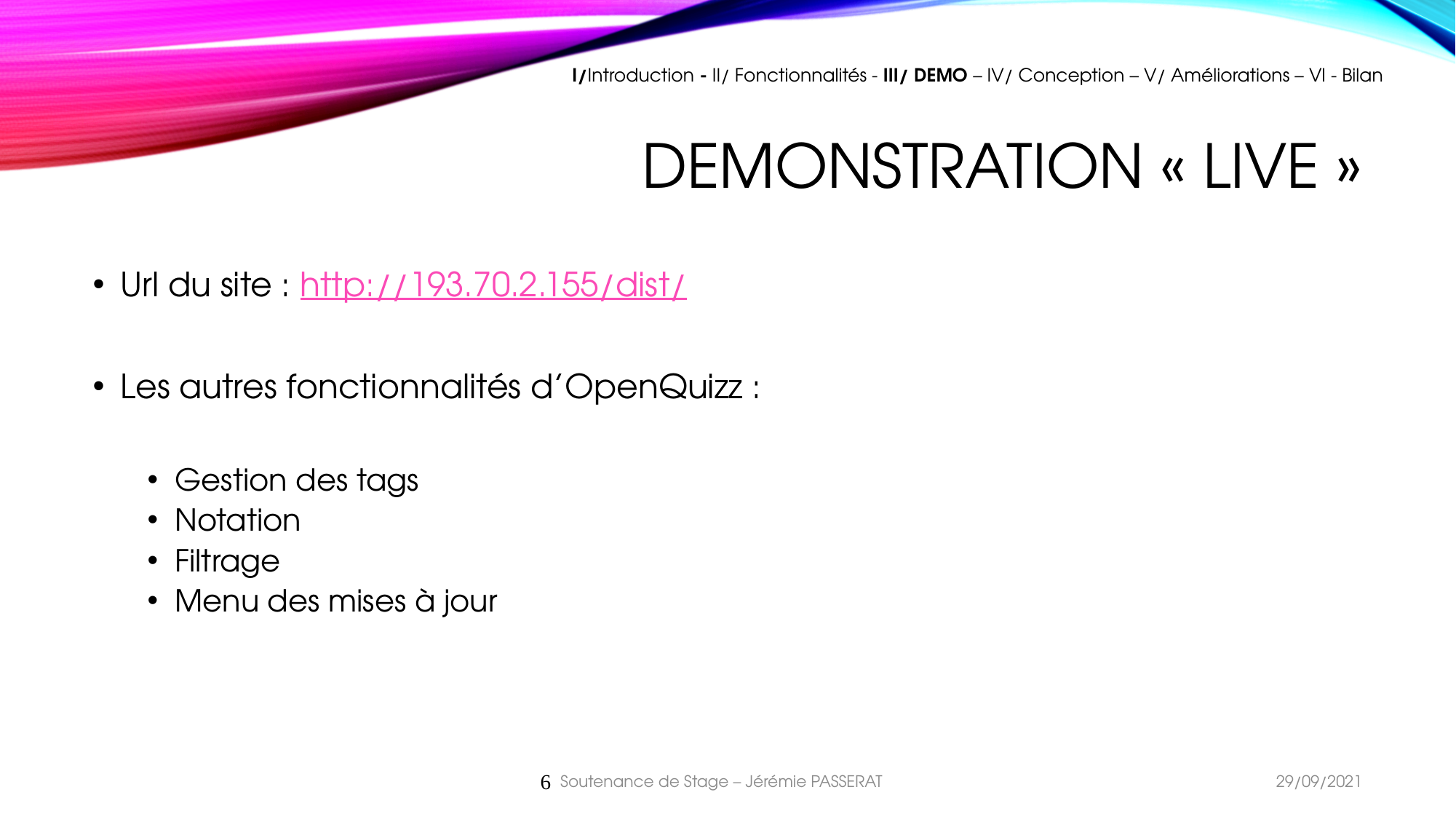

I/Introduction - II/ Fonctionnalités - III/ DEMO – IV/ Conception – V/ Améliorations – VI - Bilan
# DEMONSTRATION « LIVE »
Url du site : http://193.70.2.155/dist/

Les autres fonctionnalités d’OpenQuizz :

Gestion des tags
Notation
Filtrage
Menu des mises à jour
6
Soutenance de Stage – Jérémie PASSERAT
29/09/2021